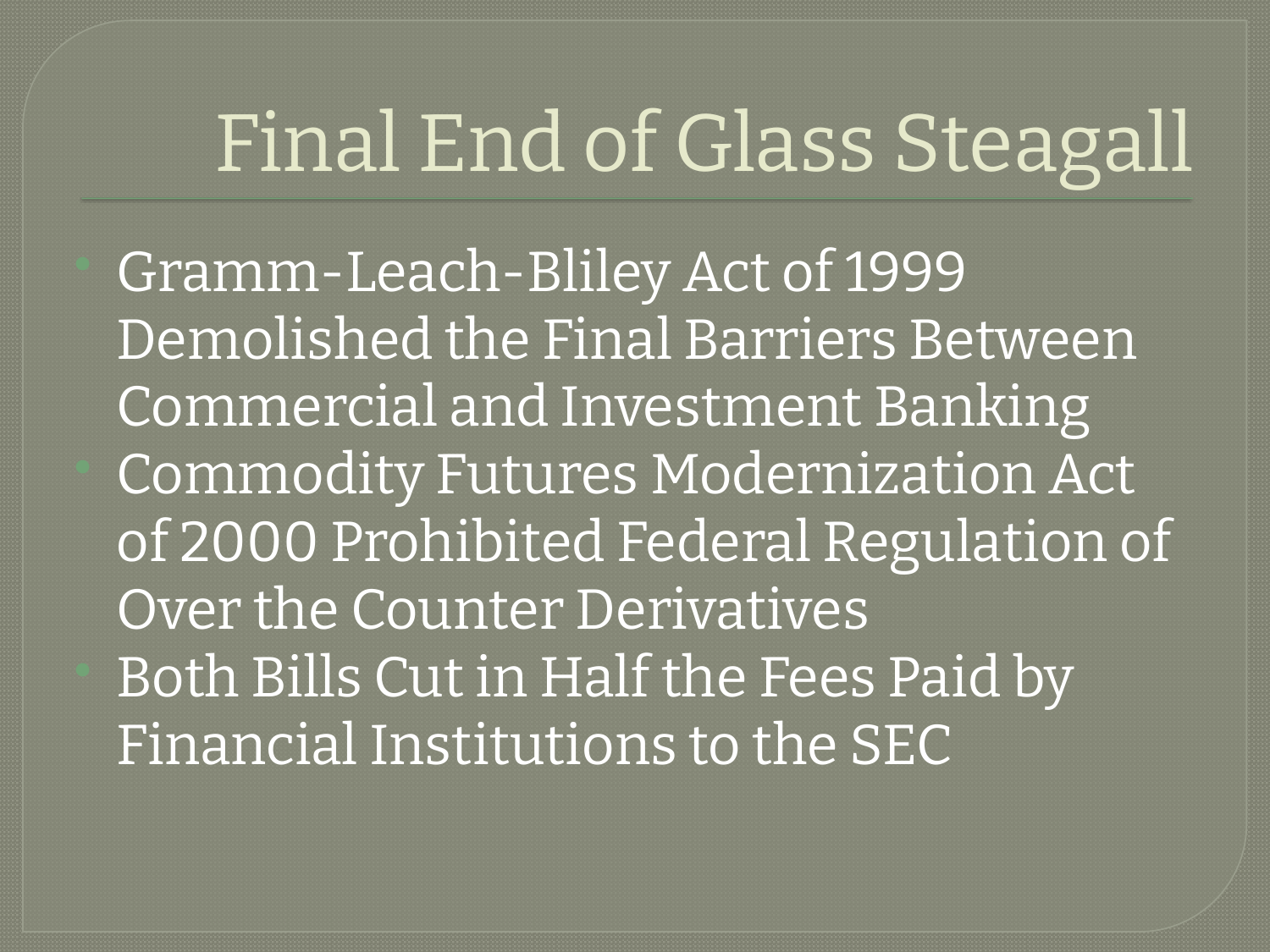

# Final End of Glass Steagall
Gramm-Leach-Bliley Act of 1999 Demolished the Final Barriers Between Commercial and Investment Banking
Commodity Futures Modernization Act of 2000 Prohibited Federal Regulation of Over the Counter Derivatives
Both Bills Cut in Half the Fees Paid by Financial Institutions to the SEC